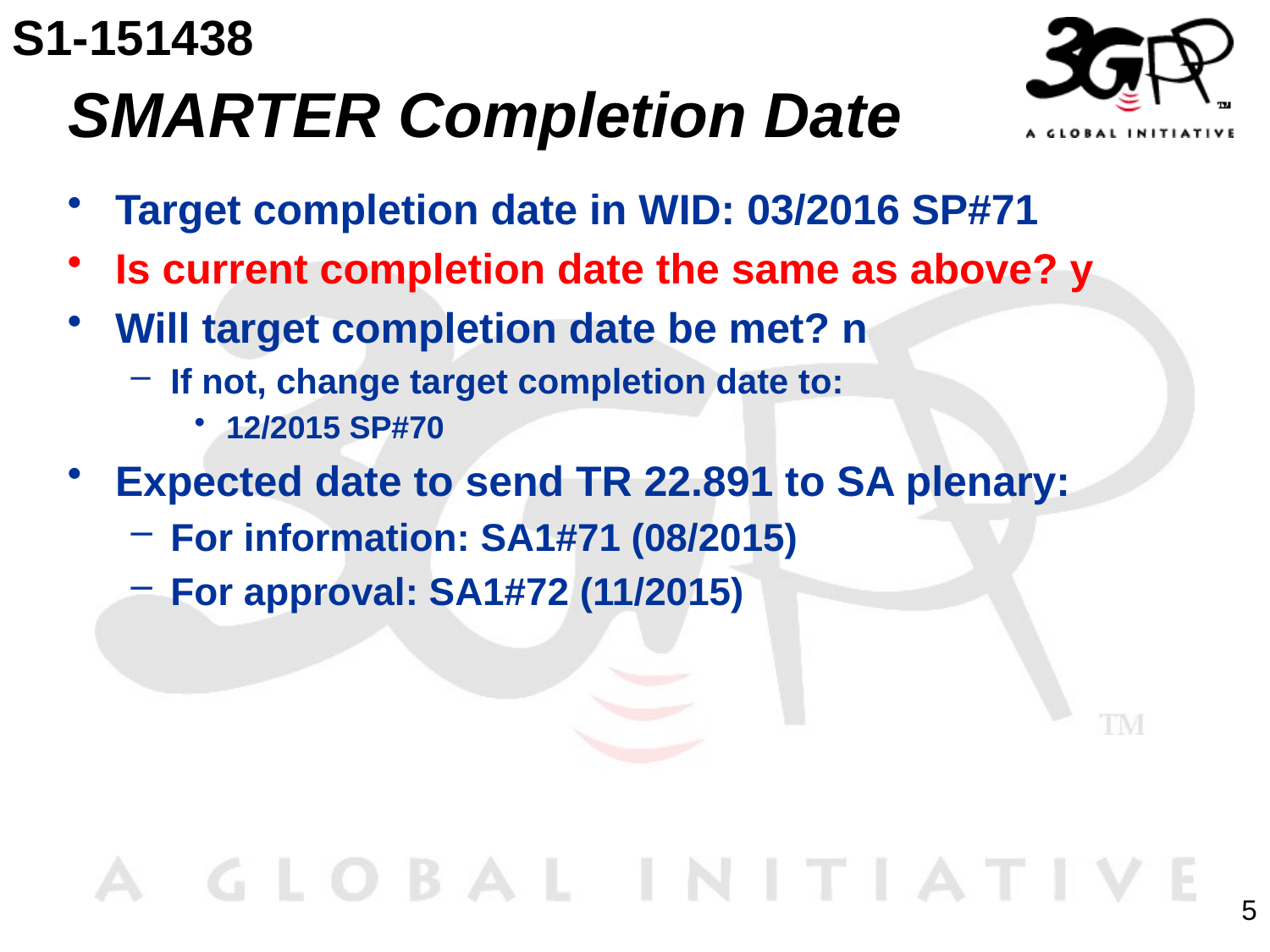

S1-151438
# SMARTER Completion Date
Target completion date in WID: 03/2016 SP#71
Is current completion date the same as above? y
Will target completion date be met? n
If not, change target completion date to:
12/2015 SP#70
Expected date to send TR 22.891 to SA plenary:
For information: SA1#71 (08/2015)
For approval: SA1#72 (11/2015)

5